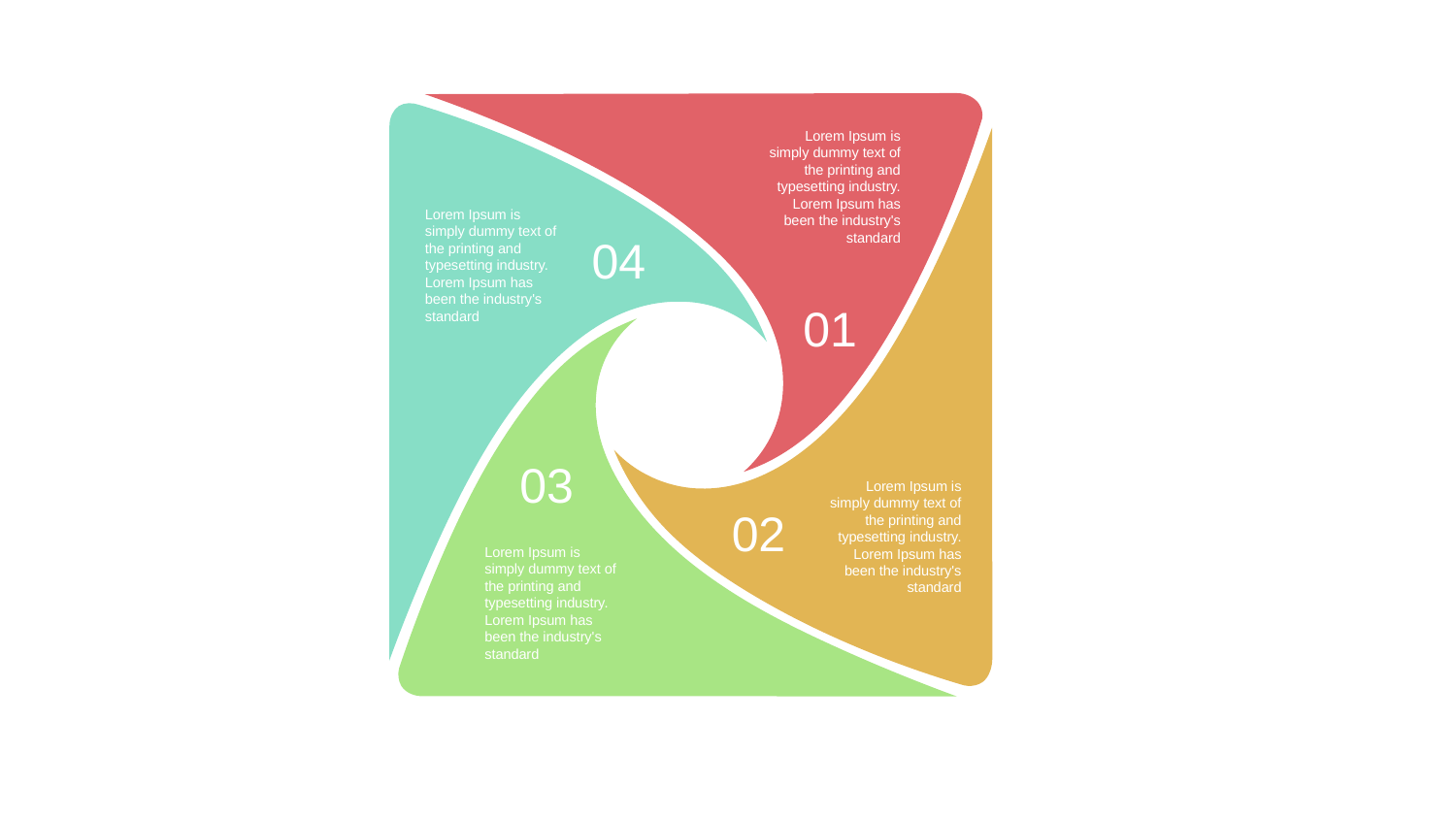

Lorem Ipsum is simply dummy text of the printing and typesetting industry. Lorem Ipsum has been the industry's standard

Lorem Ipsum is simply dummy text of the printing and typesetting industry. Lorem Ipsum has been the industry's standard
04
01

03
Lorem Ipsum is simply dummy text of the printing and typesetting industry. Lorem Ipsum has been the industry's standard
02
Lorem Ipsum is simply dummy text of the printing and typesetting industry. Lorem Ipsum has been the industry's standard